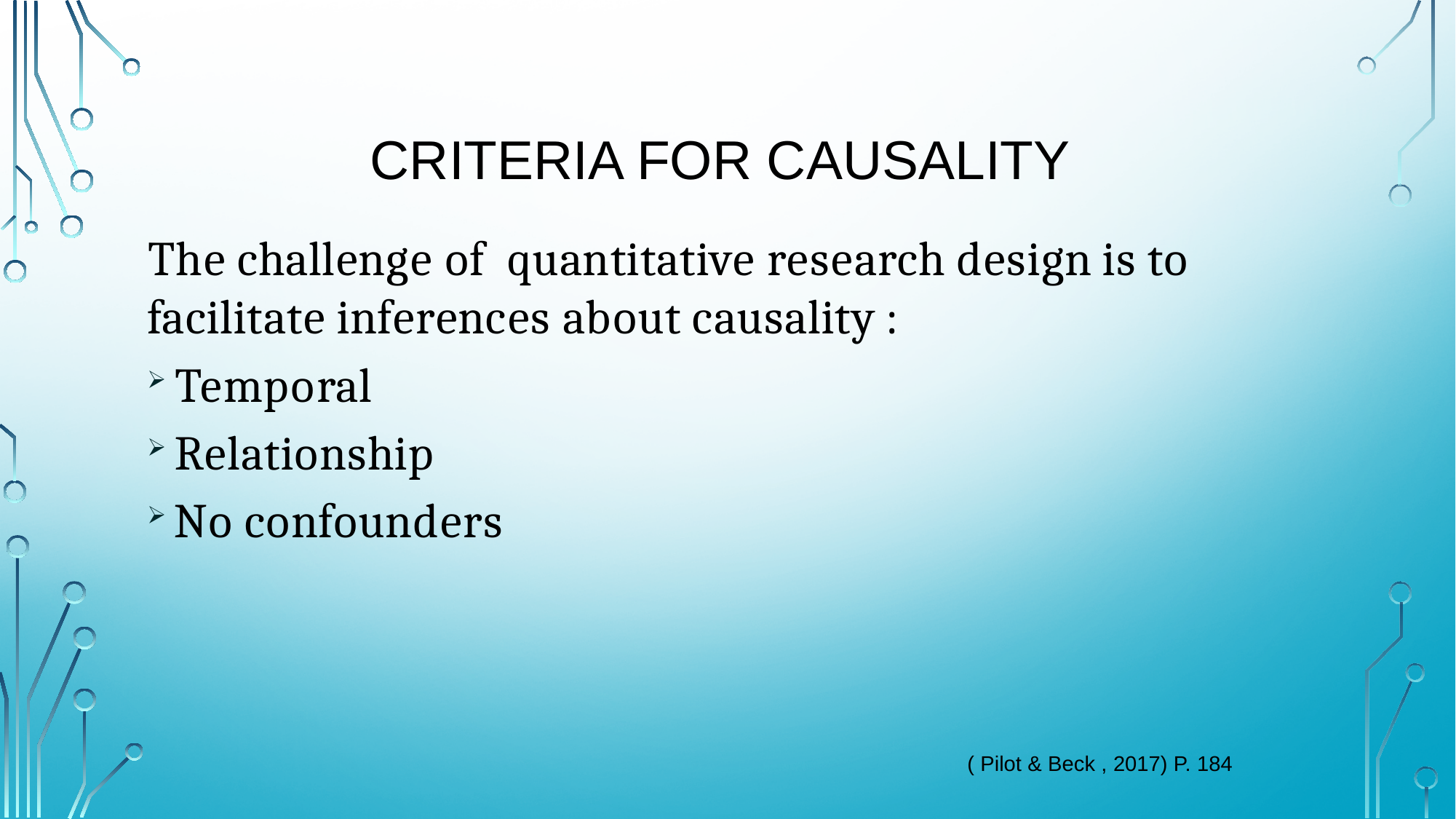

# CRITERIA FOR CAUSALITY
The challenge of  quantitative research design is to facilitate inferences about causality :
Temporal
Relationship
No confounders

( Pilot & Beck , 2017) P. 184